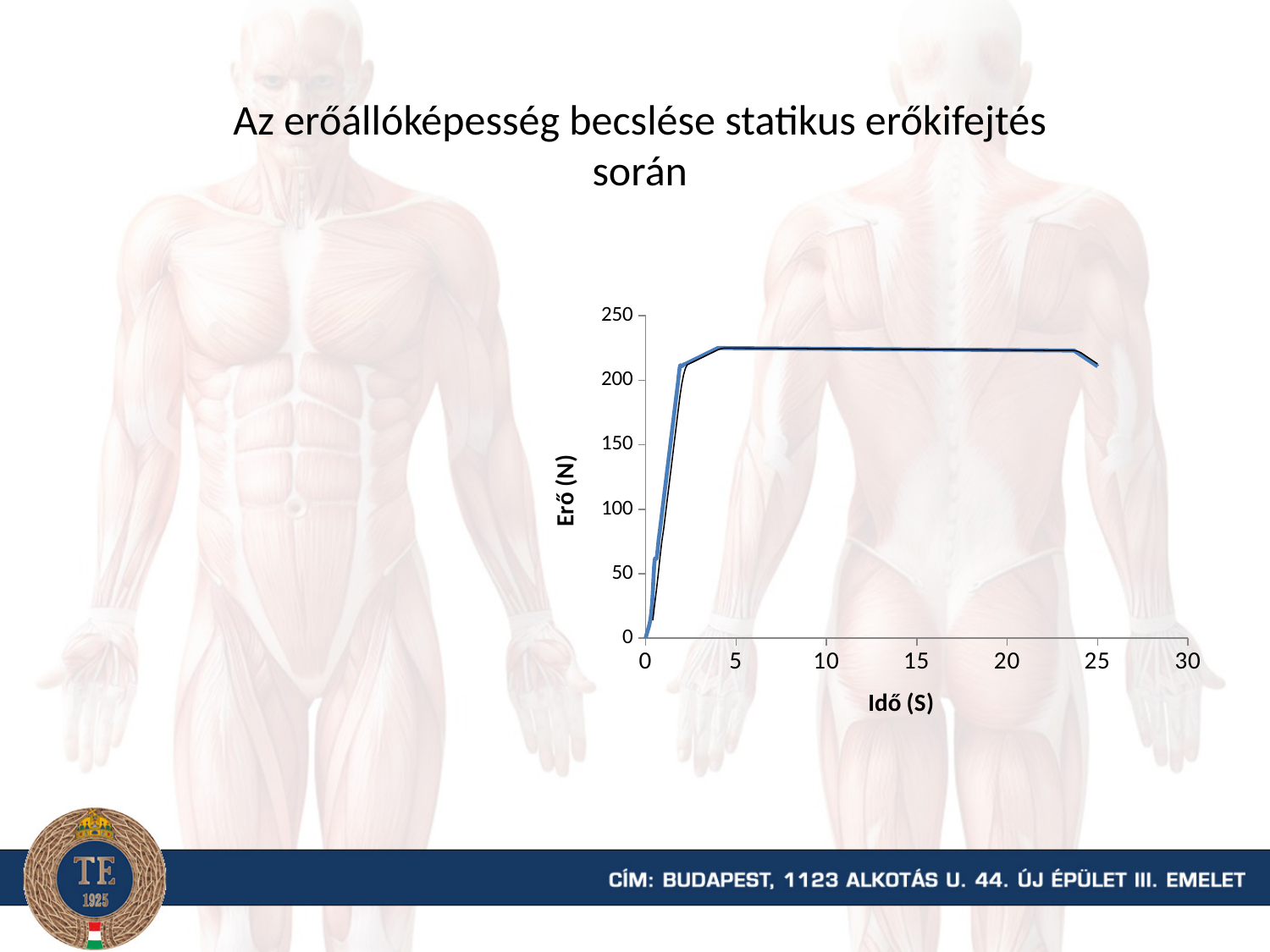

Az erőállóképesség becslése statikus erőkifejtés során

### Chart

| Category |  |
|---|---|